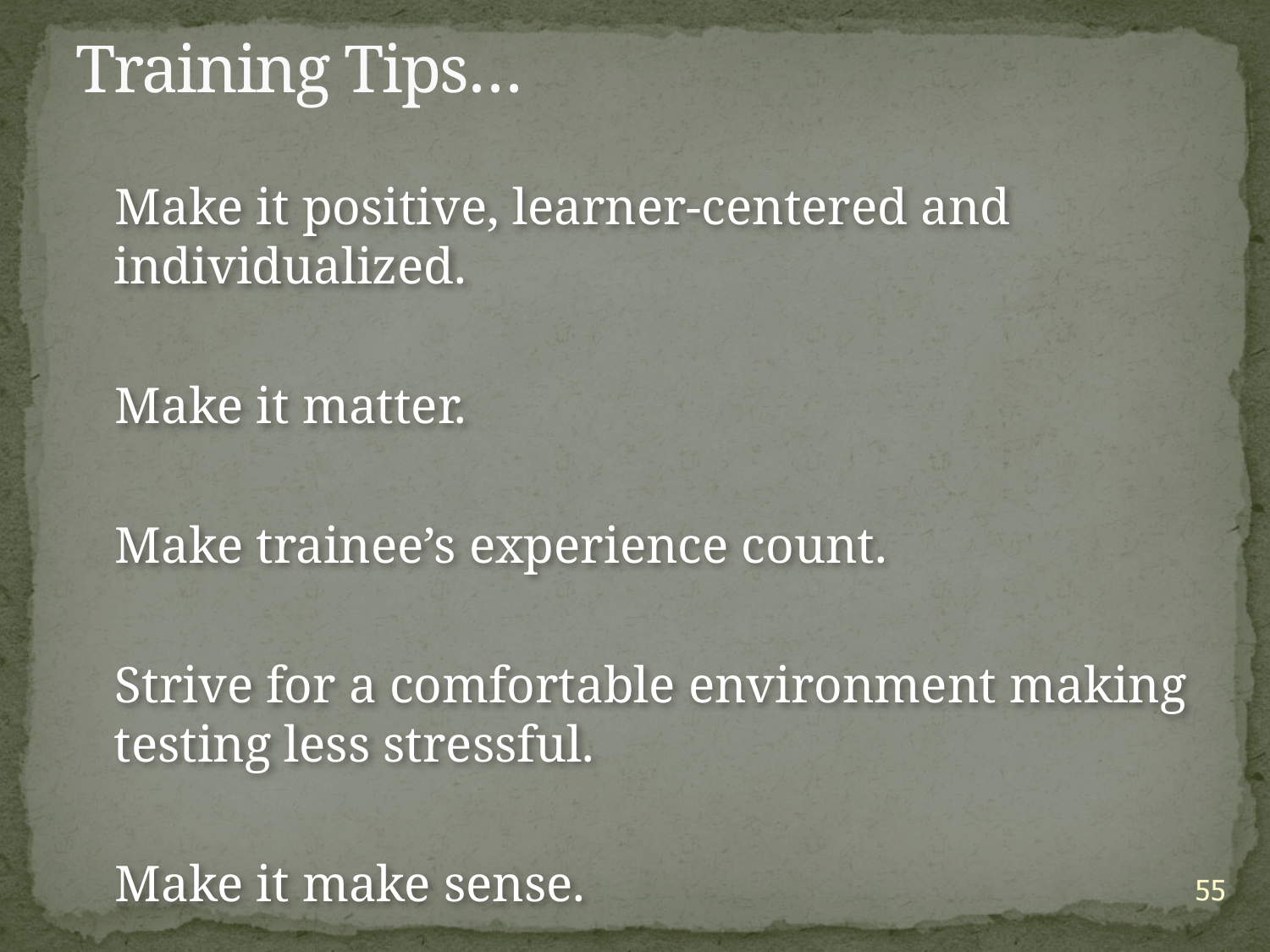

# Training Tips…
   Make it positive, learner-centered and individualized.

   Make it matter.

   Make trainee’s experience count.

   Strive for a comfortable environment making testing less stressful.

   Make it make sense.

55